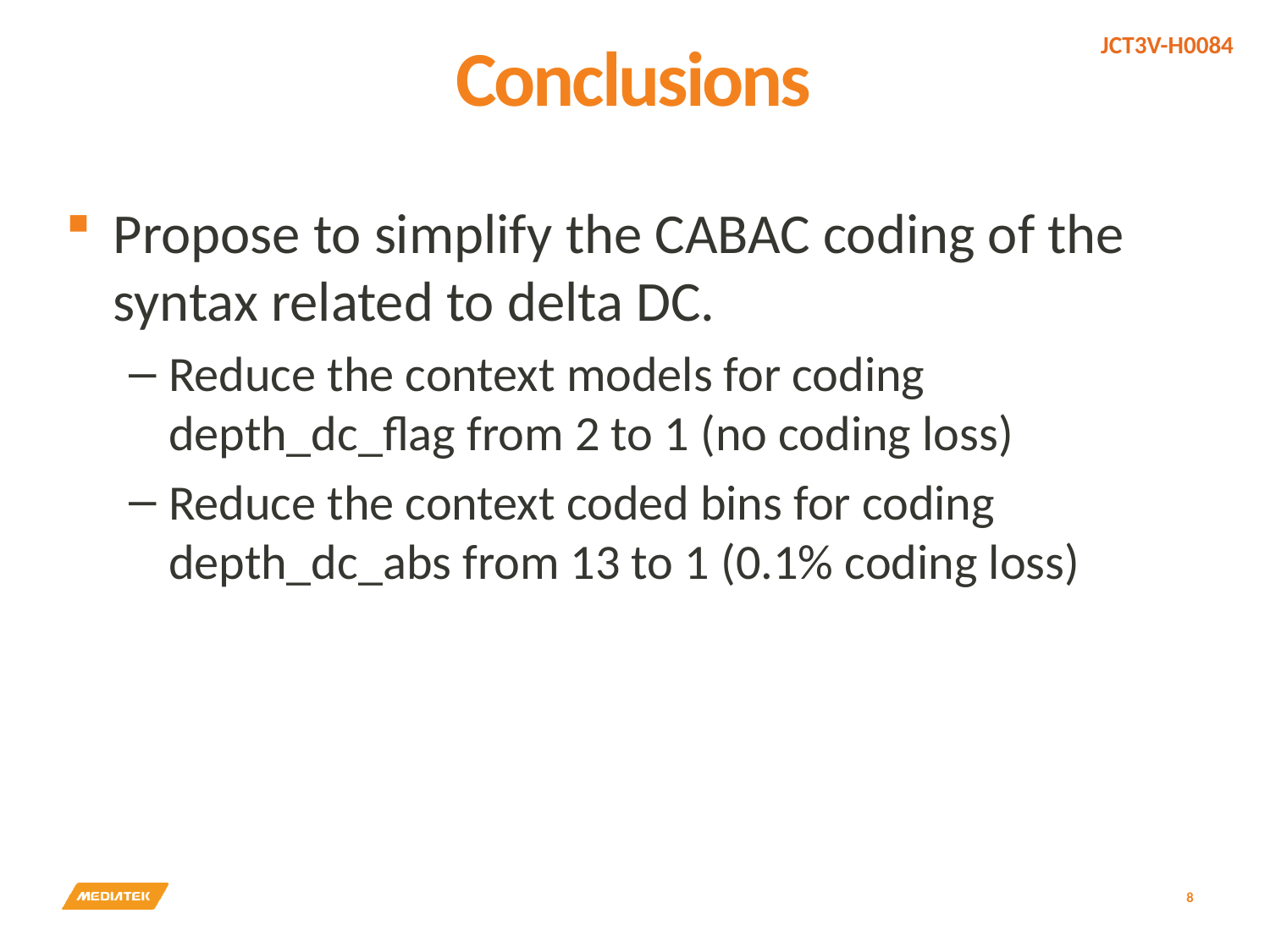

# Conclusions
Propose to simplify the CABAC coding of the syntax related to delta DC.
Reduce the context models for coding depth_dc_flag from 2 to 1 (no coding loss)
Reduce the context coded bins for coding depth_dc_abs from 13 to 1 (0.1% coding loss)

8